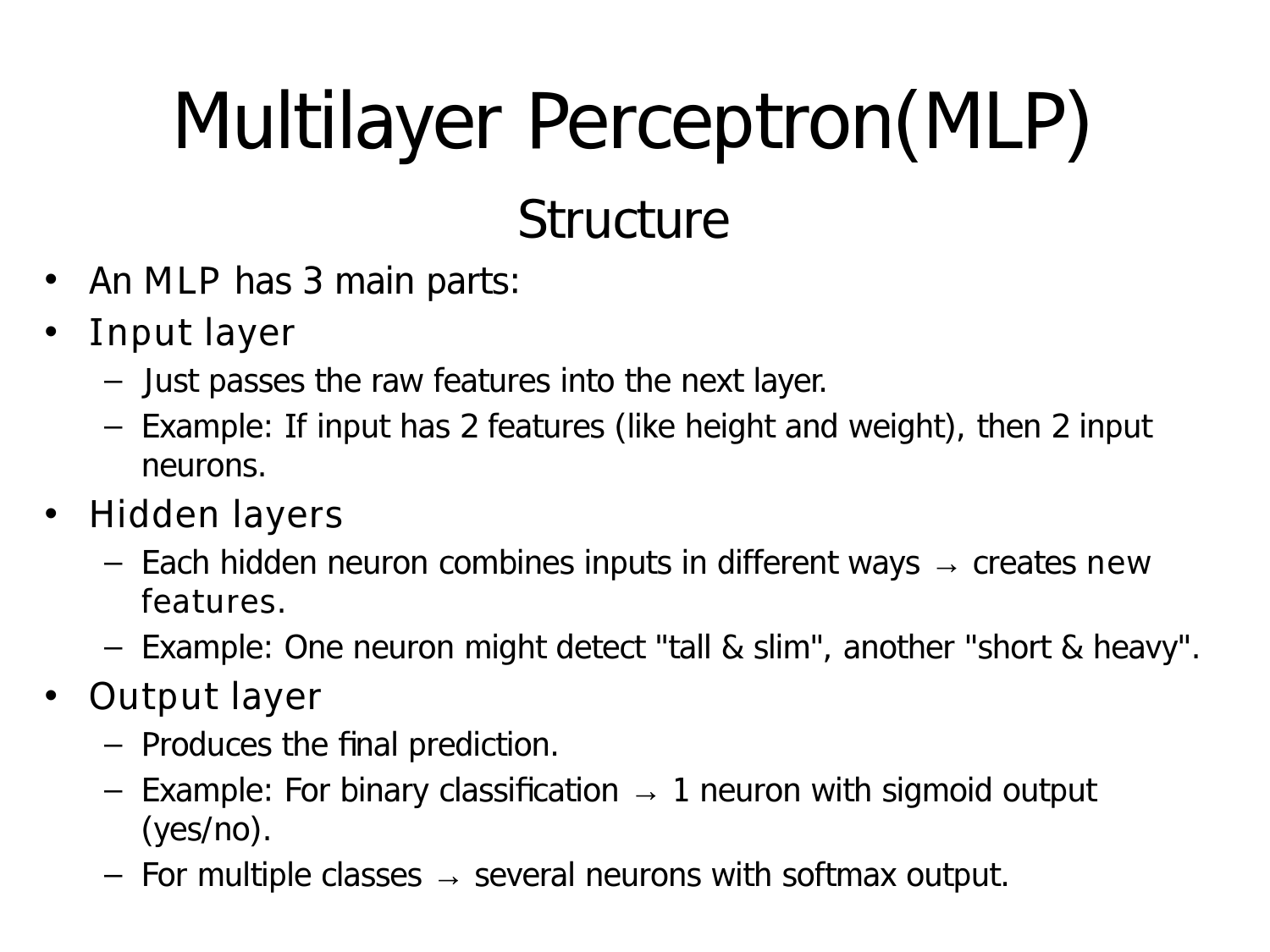

# Multilayer Perceptron(MLP)
Structure
An MLP has 3 main parts:
Input layer
Just passes the raw features into the next layer.
Example: If input has 2 features (like height and weight), then 2 input neurons.
Hidden layers
Each hidden neuron combines inputs in different ways → creates new features.
Example: One neuron might detect "tall & slim", another "short & heavy".
Output layer
Produces the final prediction.
Example: For binary classification → 1 neuron with sigmoid output (yes/no).
For multiple classes → several neurons with softmax output.